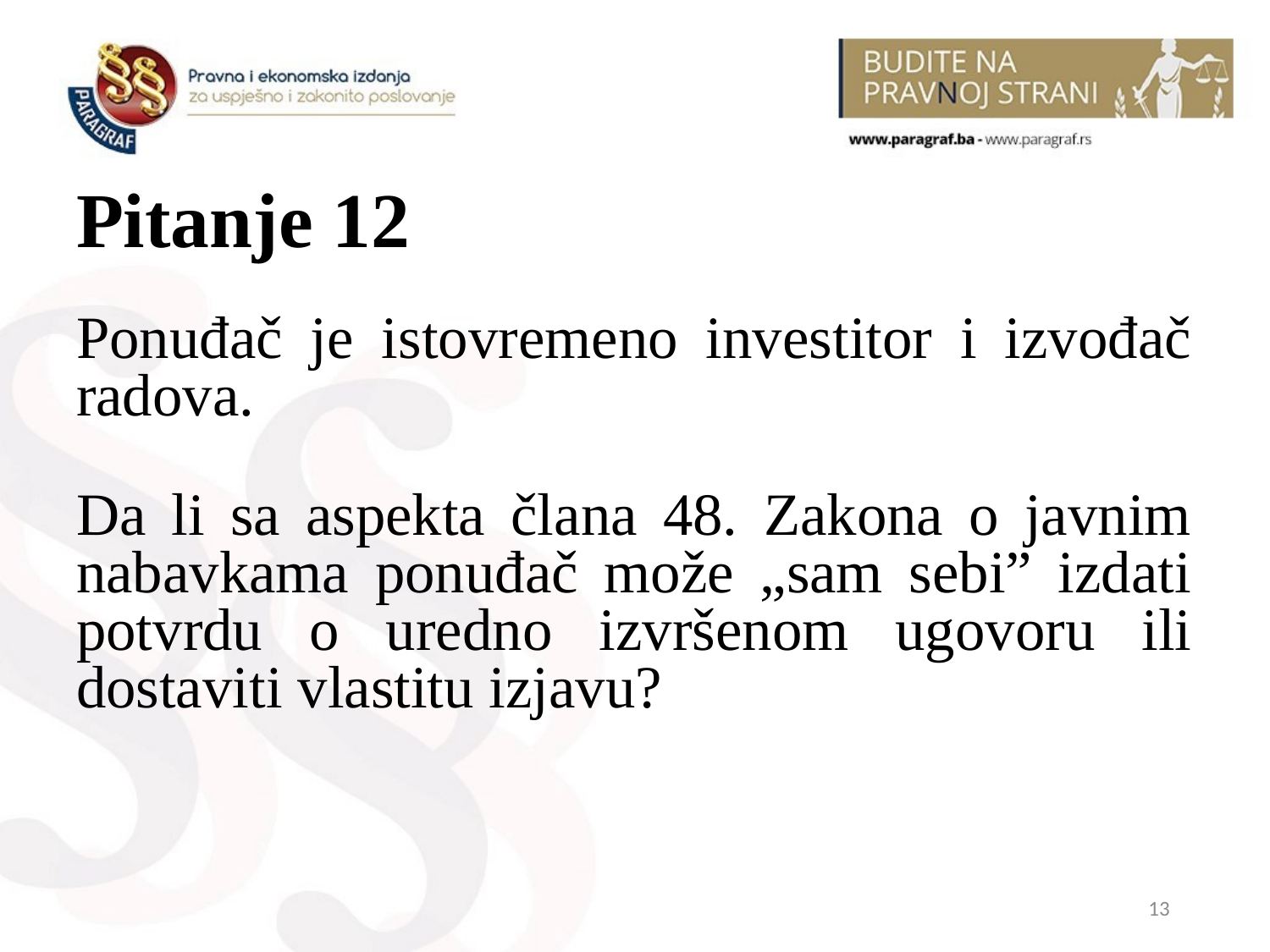

# Pitanje 12
Ponuđač je istovremeno investitor i izvođač radova.

Da li sa aspekta člana 48. Zakona o javnim nabavkama ponuđač može „sam sebi” izdati potvrdu o uredno izvršenom ugovoru ili dostaviti vlastitu izjavu?

13